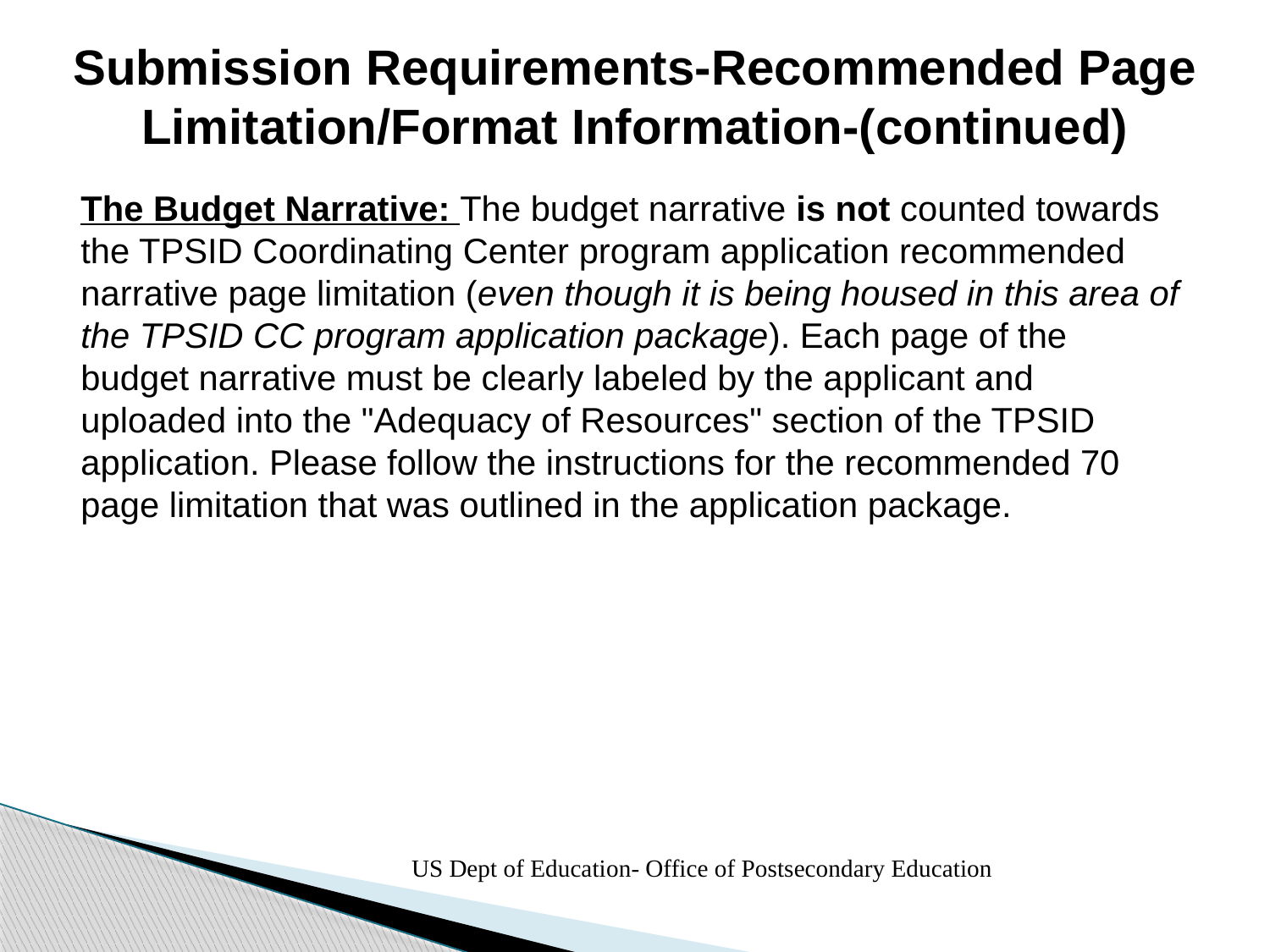

# Submission Requirements-Recommended Page Limitation/Format Information-(continued)
The Budget Narrative: The budget narrative is not counted towards the TPSID Coordinating Center program application recommended narrative page limitation (even though it is being housed in this area of the TPSID CC program application package). Each page of the budget narrative must be clearly labeled by the applicant and uploaded into the "Adequacy of Resources" section of the TPSID application. Please follow the instructions for the recommended 70 page limitation that was outlined in the application package.

US Dept of Education- Office of Postsecondary Education